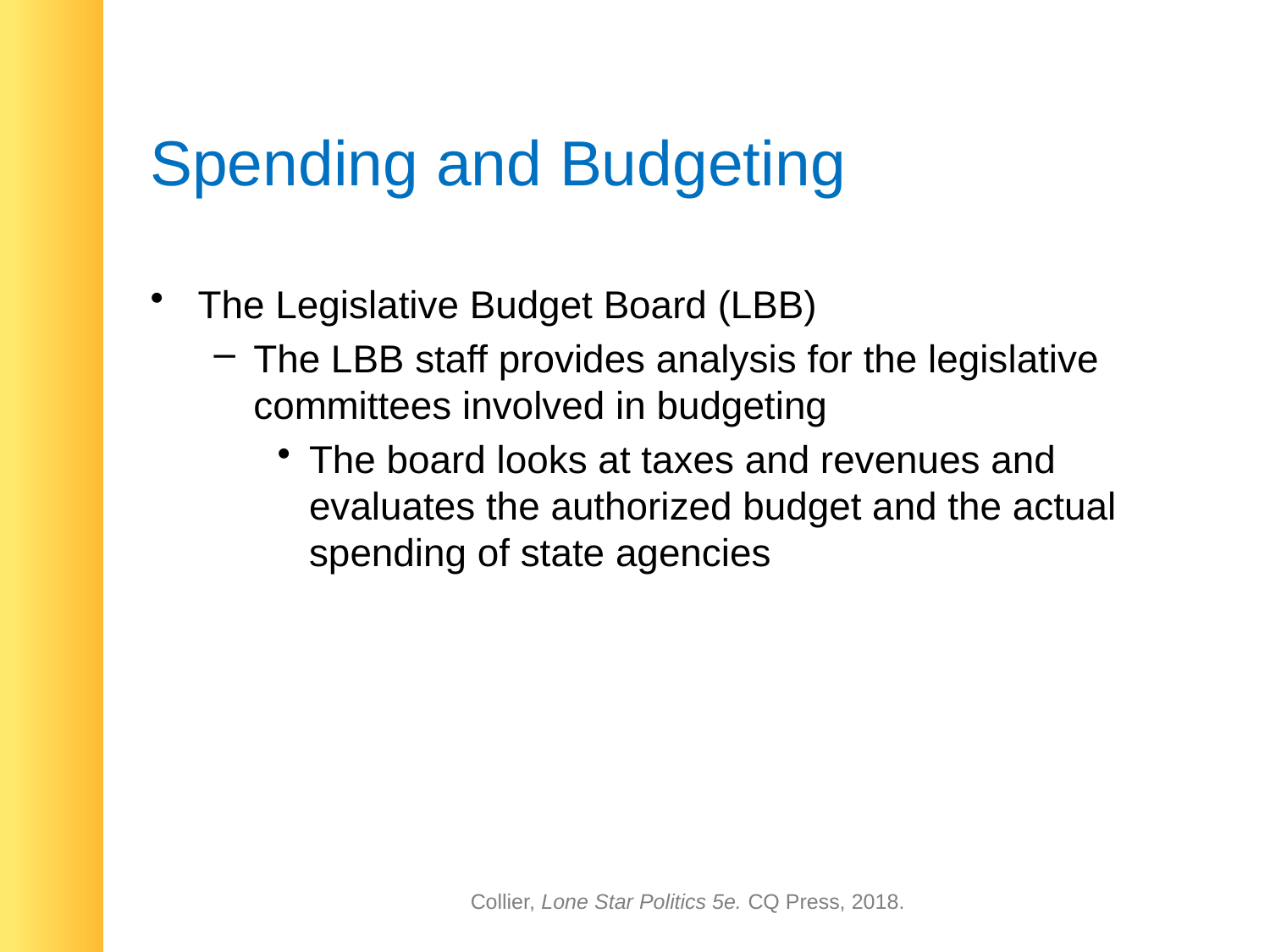

# Spending and Budgeting
The Legislative Budget Board (LBB)
The LBB staff provides analysis for the legislative committees involved in budgeting
The board looks at taxes and revenues and evaluates the authorized budget and the actual spending of state agencies
Collier, Lone Star Politics 5e. CQ Press, 2018.